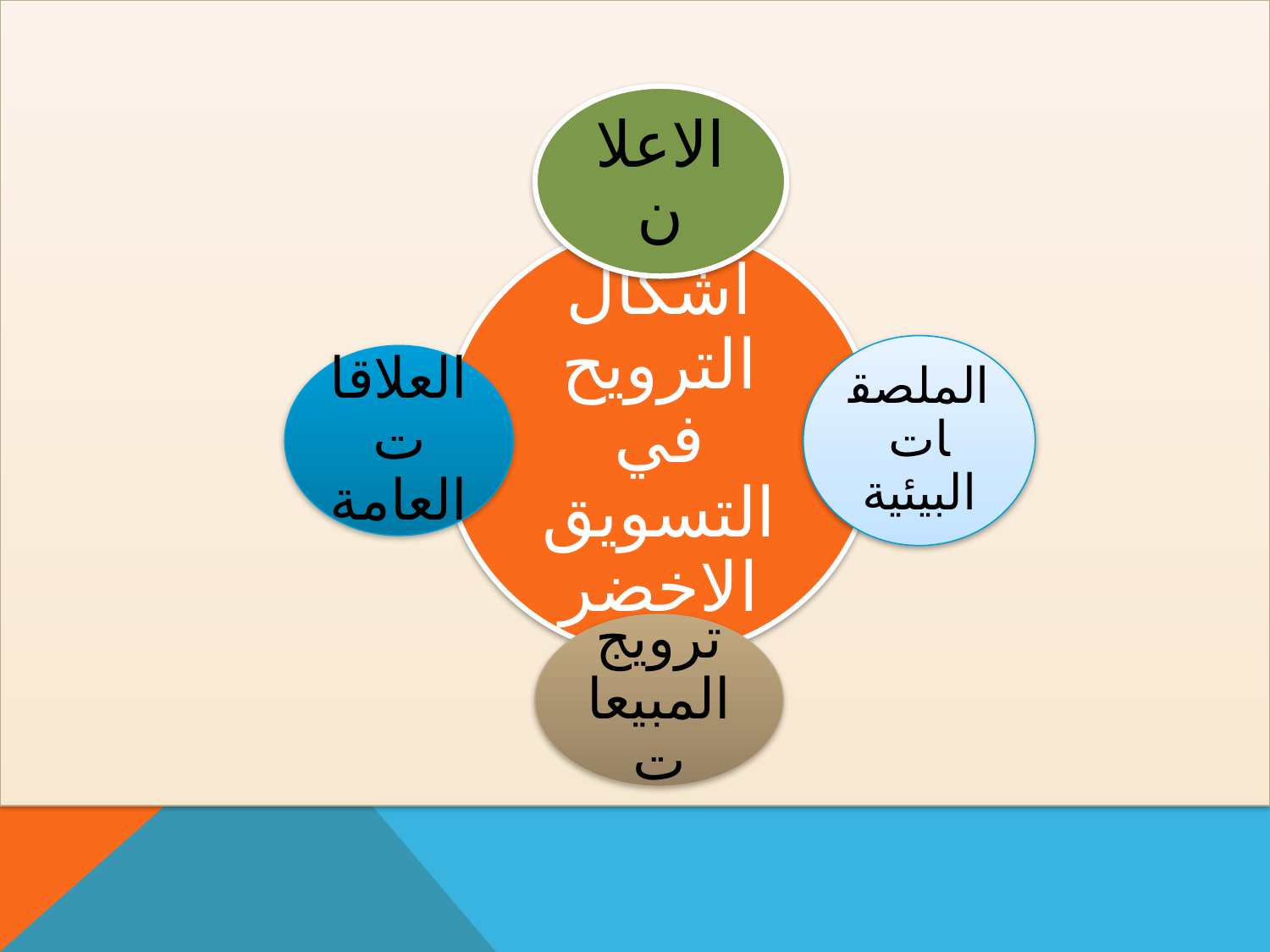

#
اشكال الترويح في التسويق الاخضر
الاعلان
الملصقات البيئية
ترويج المبيعات
العلاقات العامة